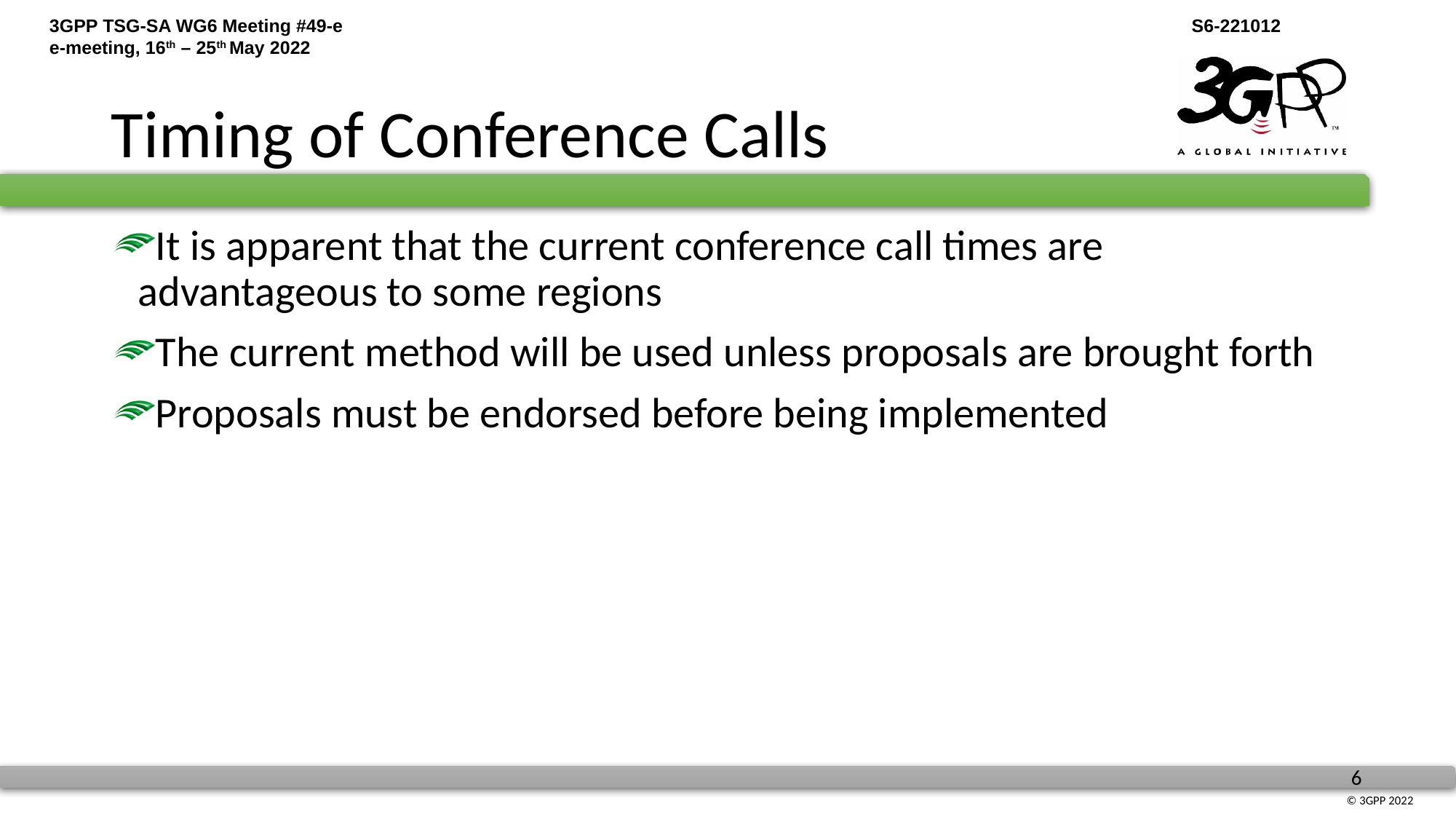

# Timing of Conference Calls
It is apparent that the current conference call times are advantageous to some regions
The current method will be used unless proposals are brought forth
Proposals must be endorsed before being implemented